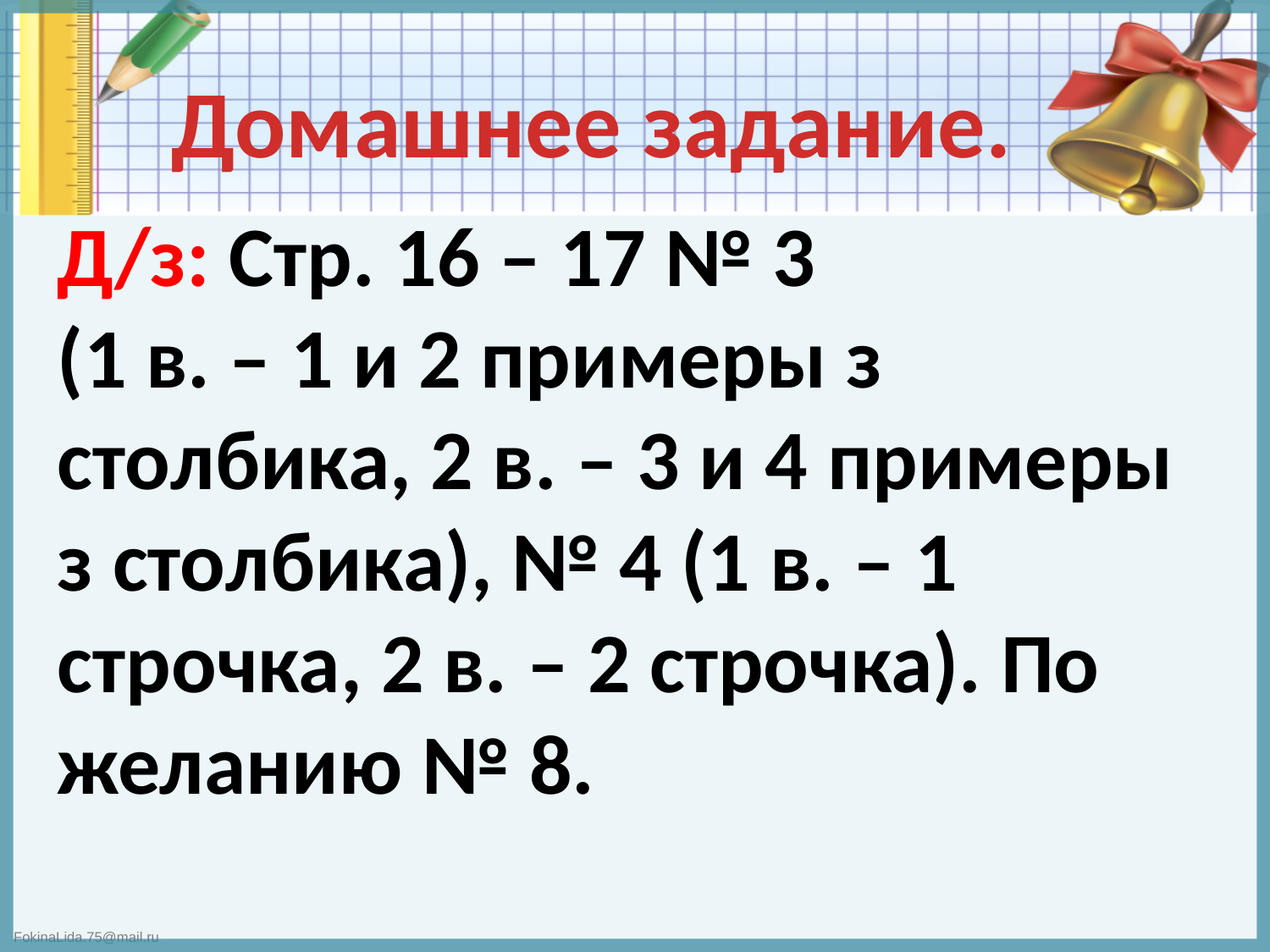

Домашнее задание.
Д/з: Стр. 16 – 17 № 3
(1 в. – 1 и 2 примеры з столбика, 2 в. – 3 и 4 примеры з столбика), № 4 (1 в. – 1 строчка, 2 в. – 2 строчка). По желанию № 8.